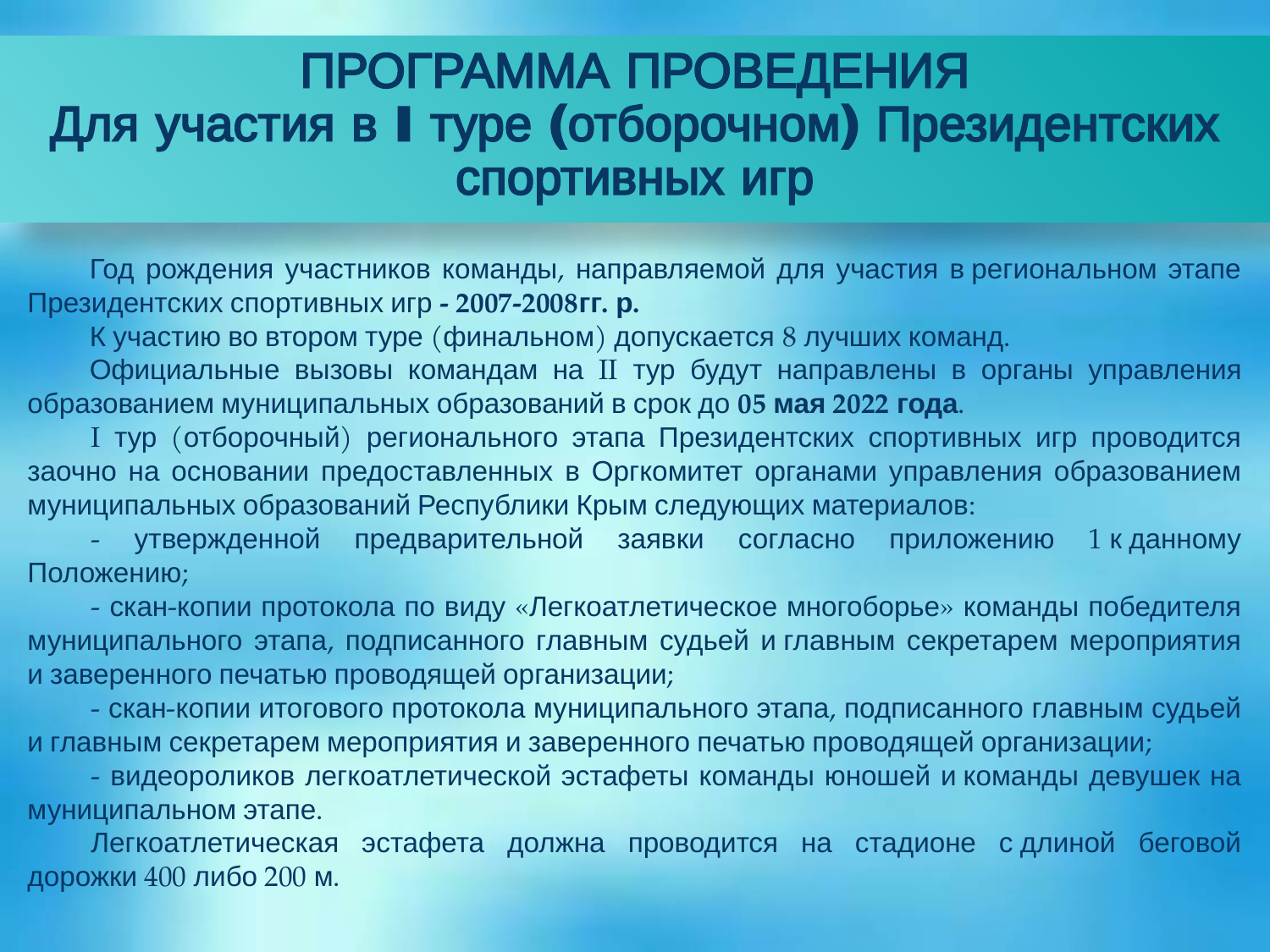

ПРОГРАММА ПРОВЕДЕНИЯ
Для участия в I туре (отборочном) Президентских спортивных игр

Год рождения участников команды, направляемой для участия в региональном этапе Президентских спортивных игр - 2007-2008гг. р.
К участию во втором туре (финальном) допускается 8 лучших команд.
Официальные вызовы командам на II тур будут направлены в органы управления образованием муниципальных образований в срок до 05 мая 2022 года.
I тур (отборочный) регионального этапа Президентских спортивных игр проводится заочно на основании предоставленных в Оргкомитет органами управления образованием муниципальных образований Республики Крым следующих материалов:
- утвержденной предварительной заявки согласно приложению 1 к данному Положению;
- скан-копии протокола по виду «Легкоатлетическое многоборье» команды победителя муниципального этапа, подписанного главным судьей и главным секретарем мероприятия и заверенного печатью проводящей организации;
- скан-копии итогового протокола муниципального этапа, подписанного главным судьей и главным секретарем мероприятия и заверенного печатью проводящей организации;
- видеороликов легкоатлетической эстафеты команды юношей и команды девушек на муниципальном этапе.
Легкоатлетическая эстафета должна проводится на стадионе с длиной беговой дорожки 400 либо 200 м.